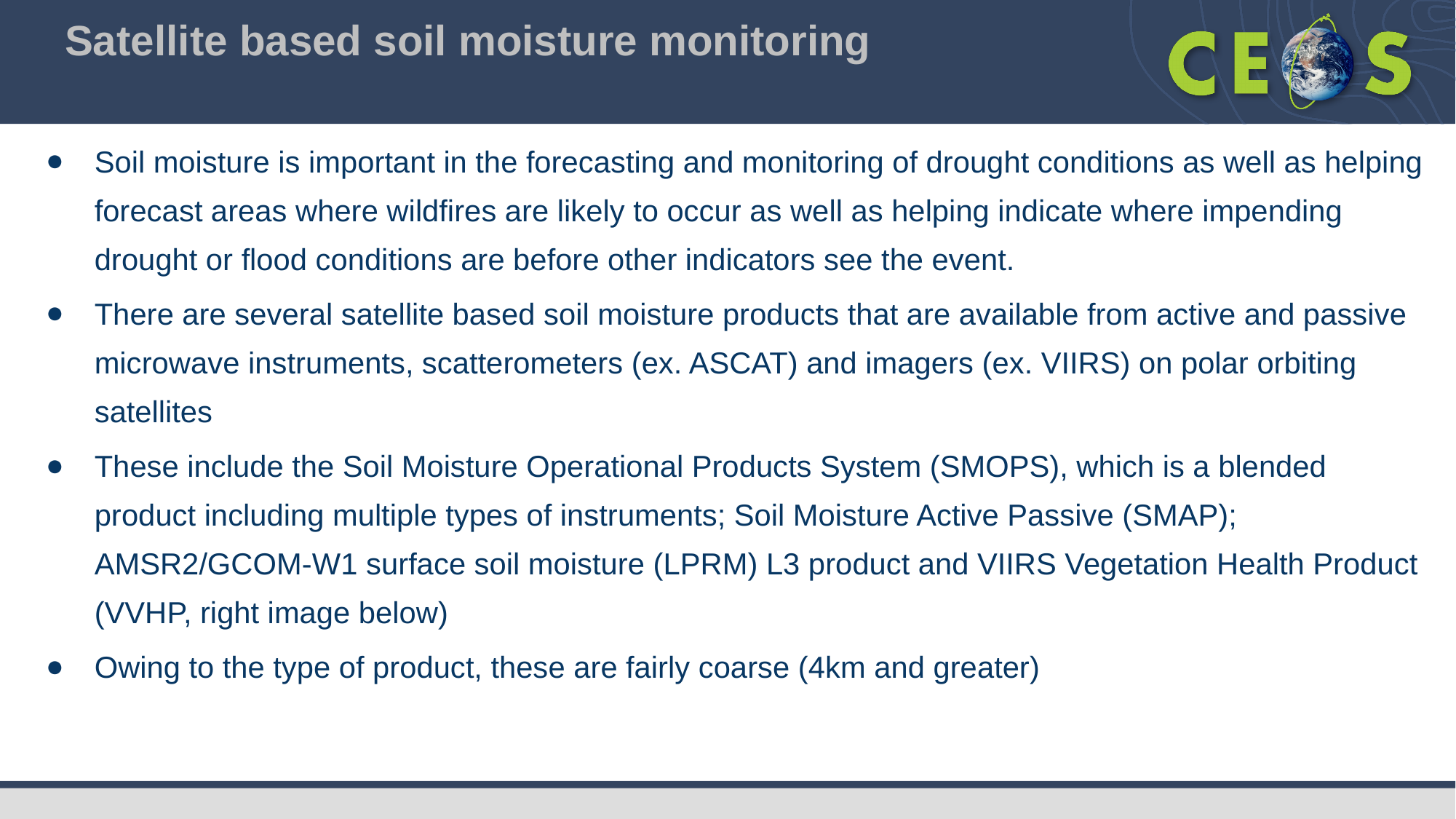

# Satellite based soil moisture monitoring
Soil moisture is important in the forecasting and monitoring of drought conditions as well as helping forecast areas where wildfires are likely to occur as well as helping indicate where impending drought or flood conditions are before other indicators see the event.
There are several satellite based soil moisture products that are available from active and passive microwave instruments, scatterometers (ex. ASCAT) and imagers (ex. VIIRS) on polar orbiting satellites
These include the Soil Moisture Operational Products System (SMOPS), which is a blended product including multiple types of instruments; Soil Moisture Active Passive (SMAP); AMSR2/GCOM-W1 surface soil moisture (LPRM) L3 product and VIIRS Vegetation Health Product (VVHP, right image below)
Owing to the type of product, these are fairly coarse (4km and greater)